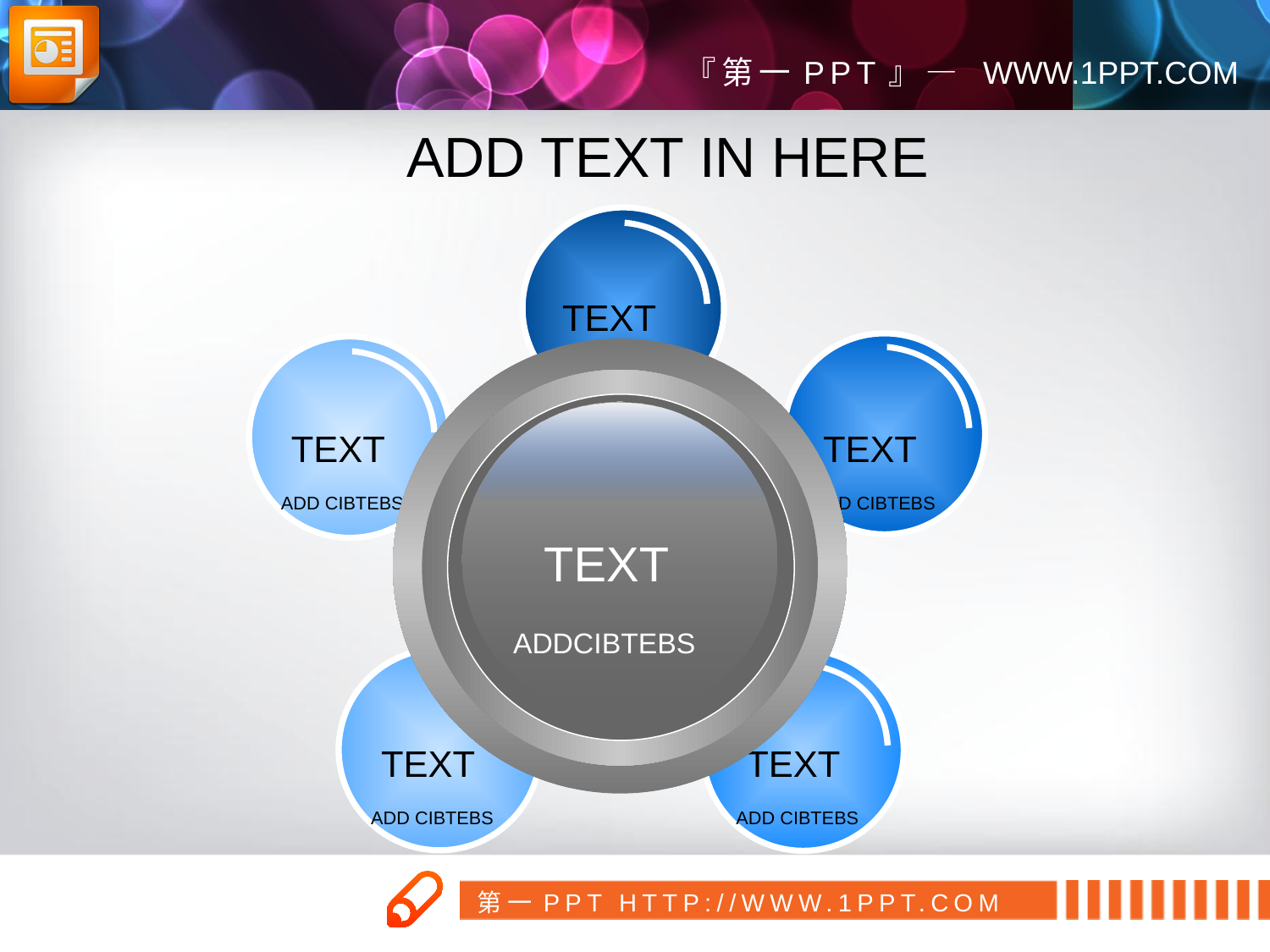

ADD TEXT IN HERE

 TEXT
ADD CIBTEBS

 TEXT
ADD CIBTEBS

 TEXT
ADD CIBTEBS

   TEXT
ADDCIBTEBS

 TEXT
ADD CIBTEBS

 TEXT
ADD CIBTEBS